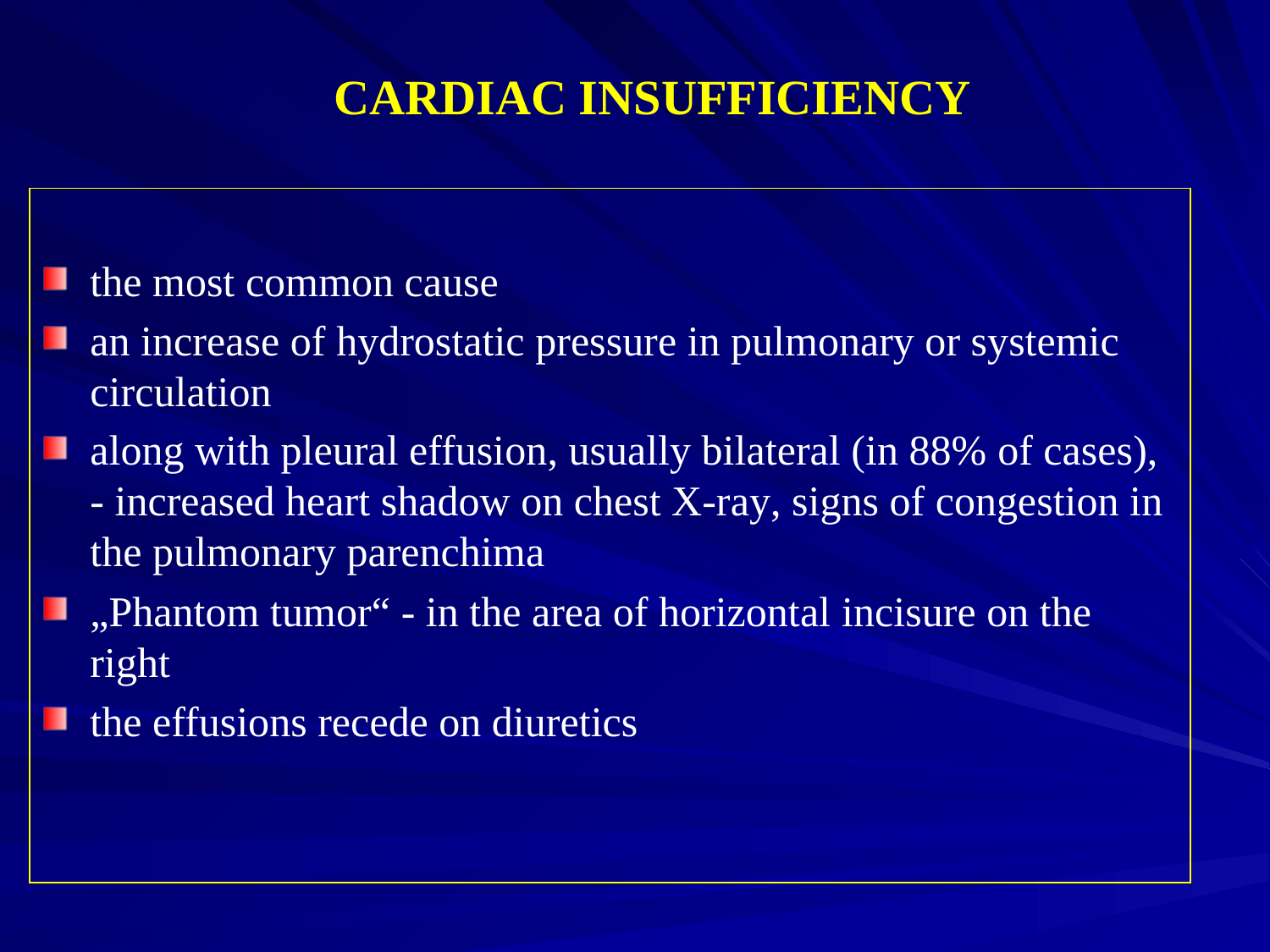

# CARDIAC INSUFFICIENCY

the most common cause
an increase of hydrostatic pressure in pulmonary or systemic circulation
along with pleural effusion, usually bilateral (in 88% of cases), - increased heart shadow on chest X-ray, signs of congestion in the pulmonary parenchima
„Phantom tumor“ - in the area of horizontal incisure on the right
the effusions recede on diuretics